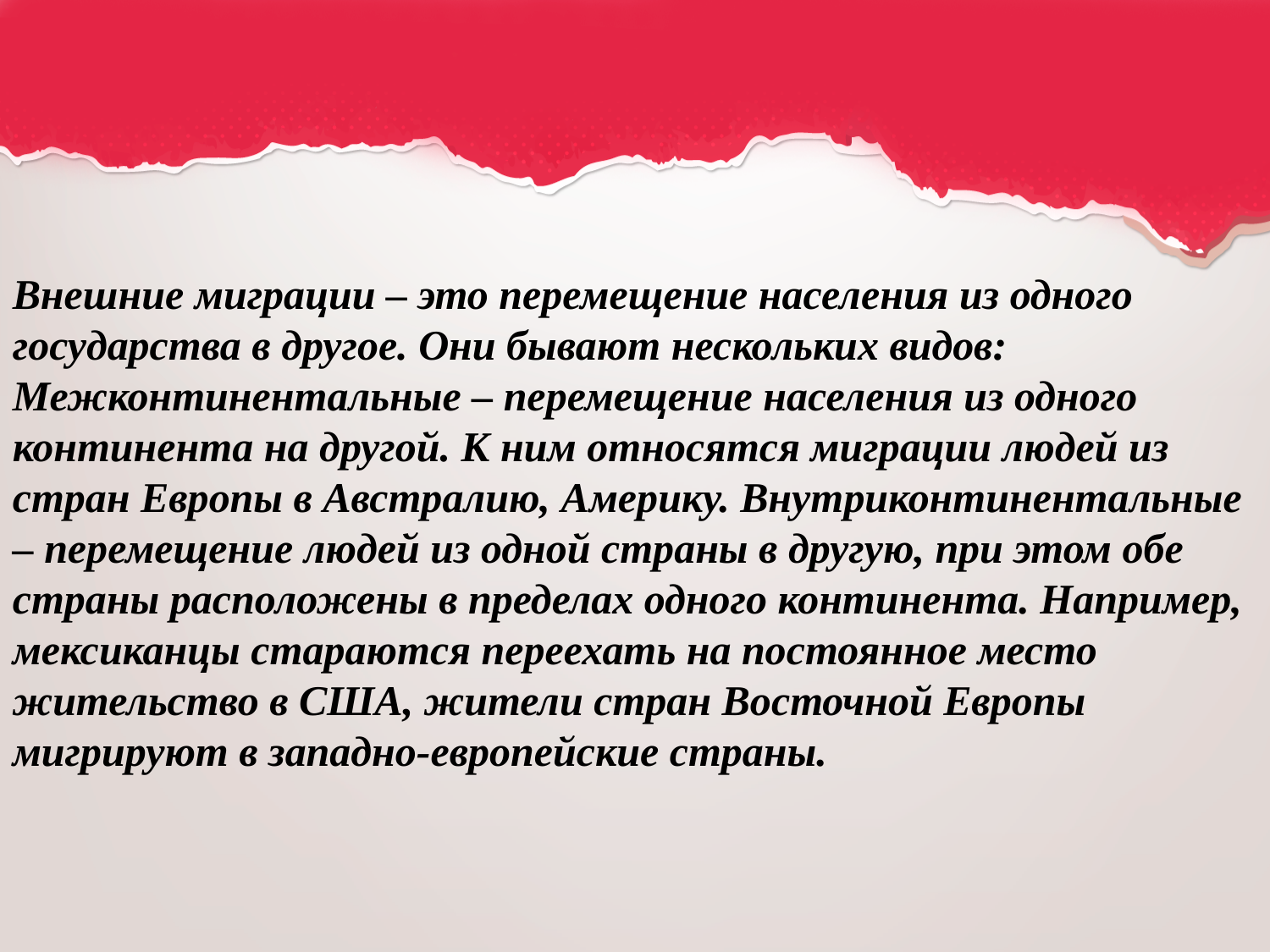

Внешние миграции – это перемещение населения из одного государства в другое. Они бывают нескольких видов: Межконтинентальные – перемещение населения из одного континента на другой. К ним относятся миграции людей из стран Европы в Австралию, Америку. Внутриконтинентальные – перемещение людей из одной страны в другую, при этом обе страны расположены в пределах одного континента. Например, мексиканцы стараются переехать на постоянное место жительство в США, жители стран Восточной Европы мигрируют в западно-европейские страны.